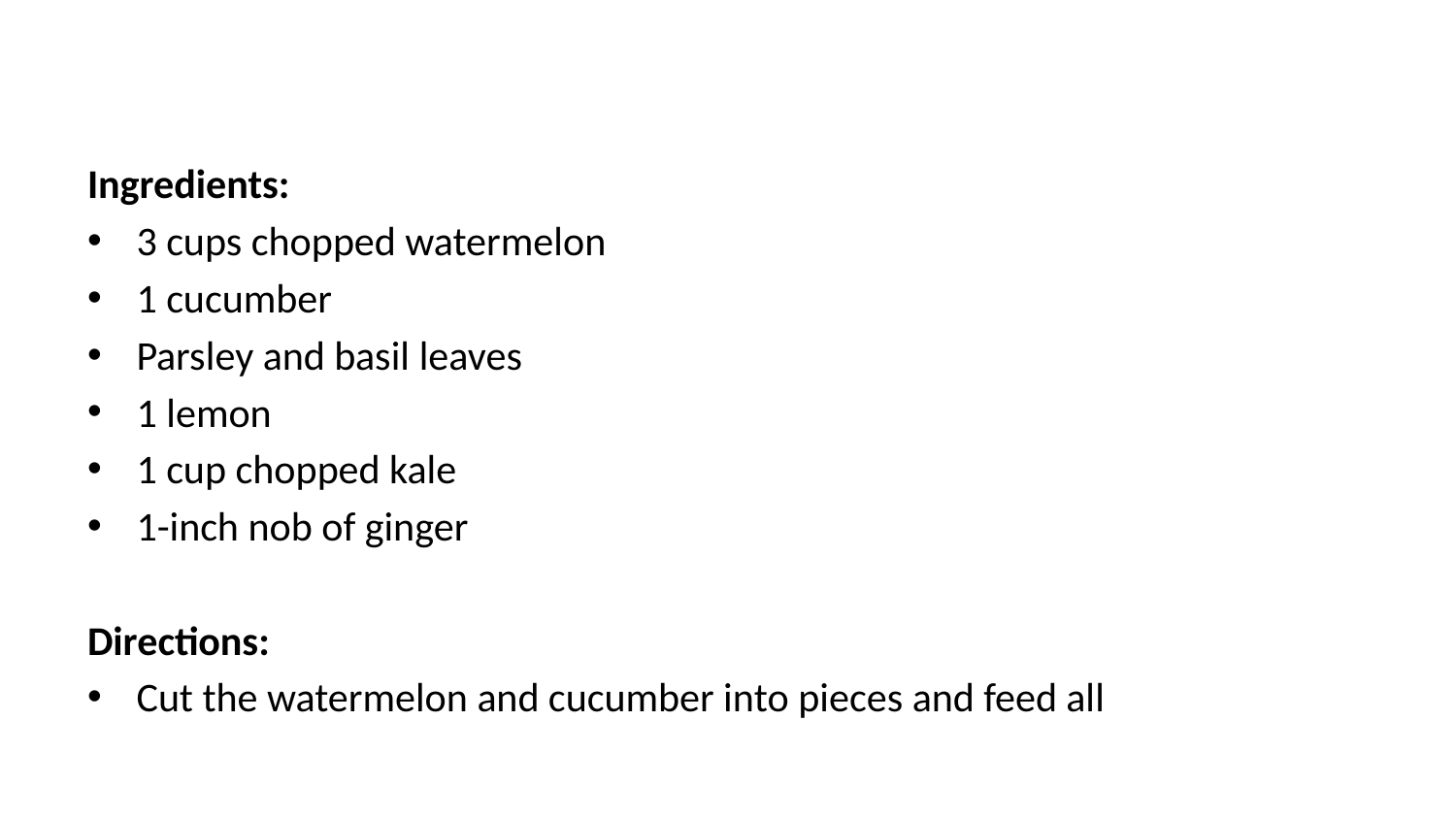

Ingredients:
3 cups chopped watermelon
1 cucumber
Parsley and basil leaves
1 lemon
1 cup chopped kale
1-inch nob of ginger

Directions:
Cut the watermelon and cucumber into pieces and feed all